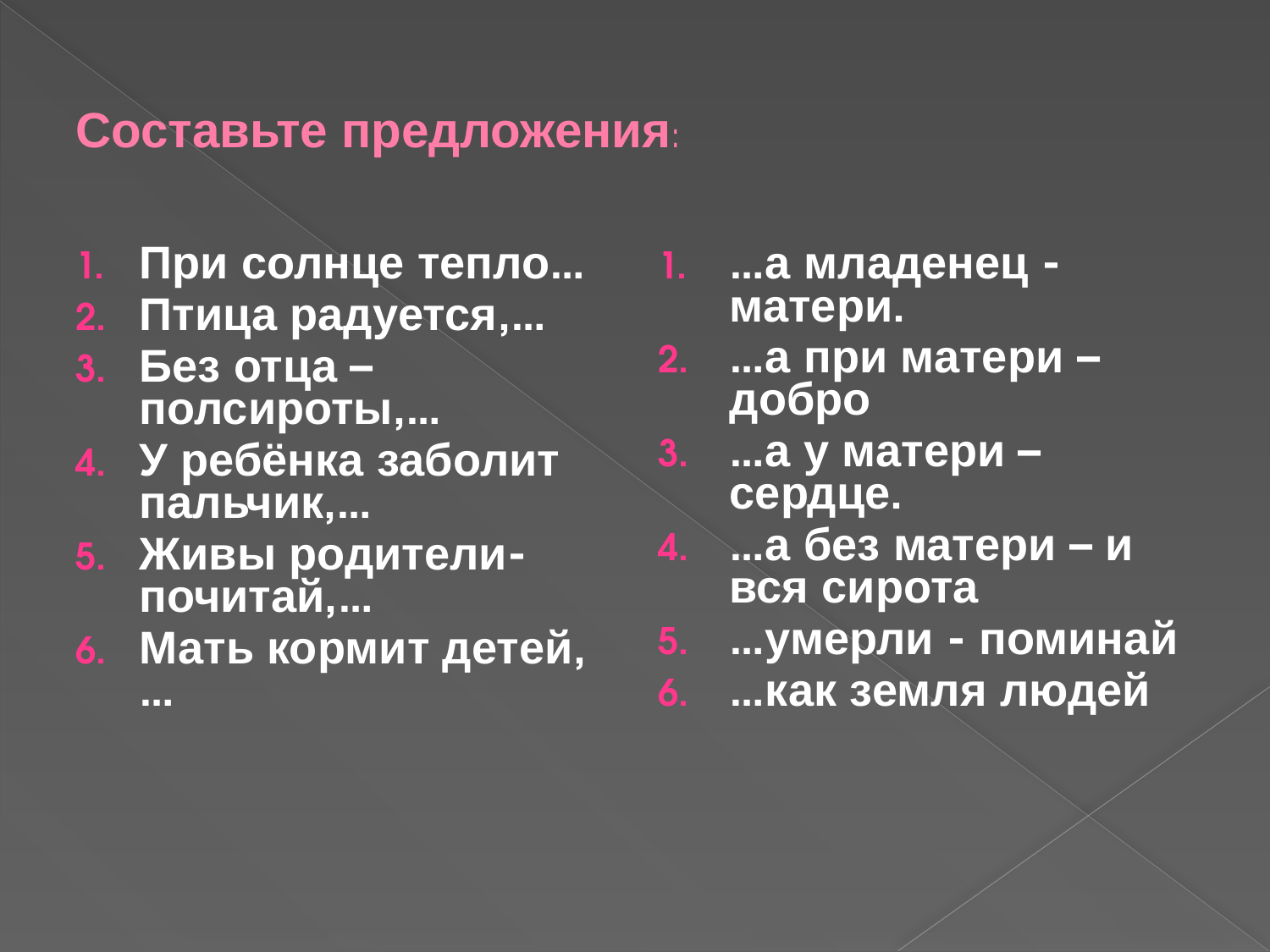

# Составьте предложения:
При солнце тепло…
Птица радуется,…
Без отца – полсироты,…
У ребёнка заболит пальчик,…
Живы родители- почитай,…
Мать кормит детей,…
…а младенец - матери.
…а при матери – добро
…а у матери – сердце.
…а без матери – и вся сирота
…умерли - поминай
…как земля людей